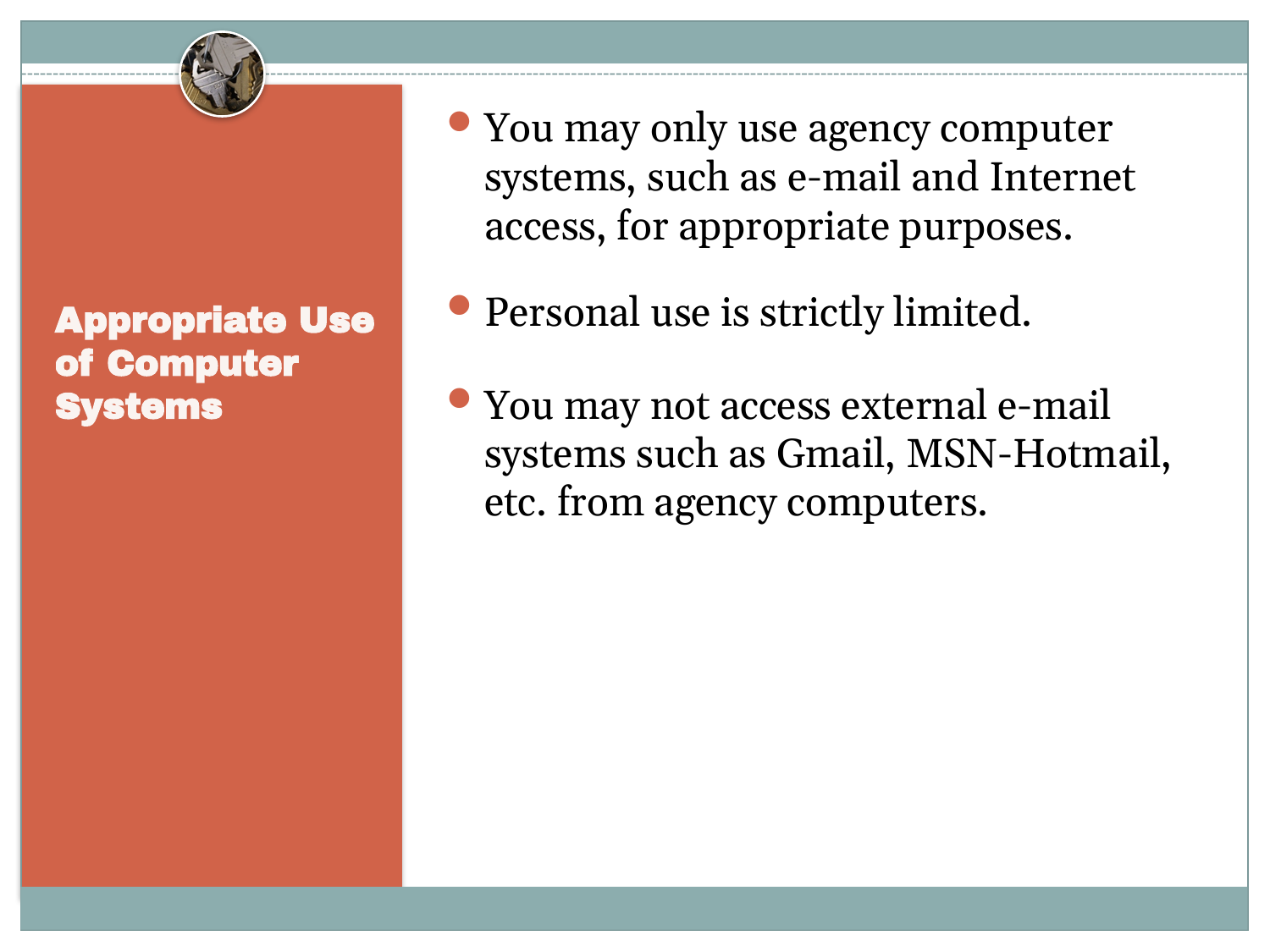

You may only use agency computer systems, such as e-mail and Internet access, for appropriate purposes.

Personal use is strictly limited.

You may not access external e-mail systems such as Gmail, MSN-Hotmail, etc. from agency computers.
# Appropriate Use of Computer Systems